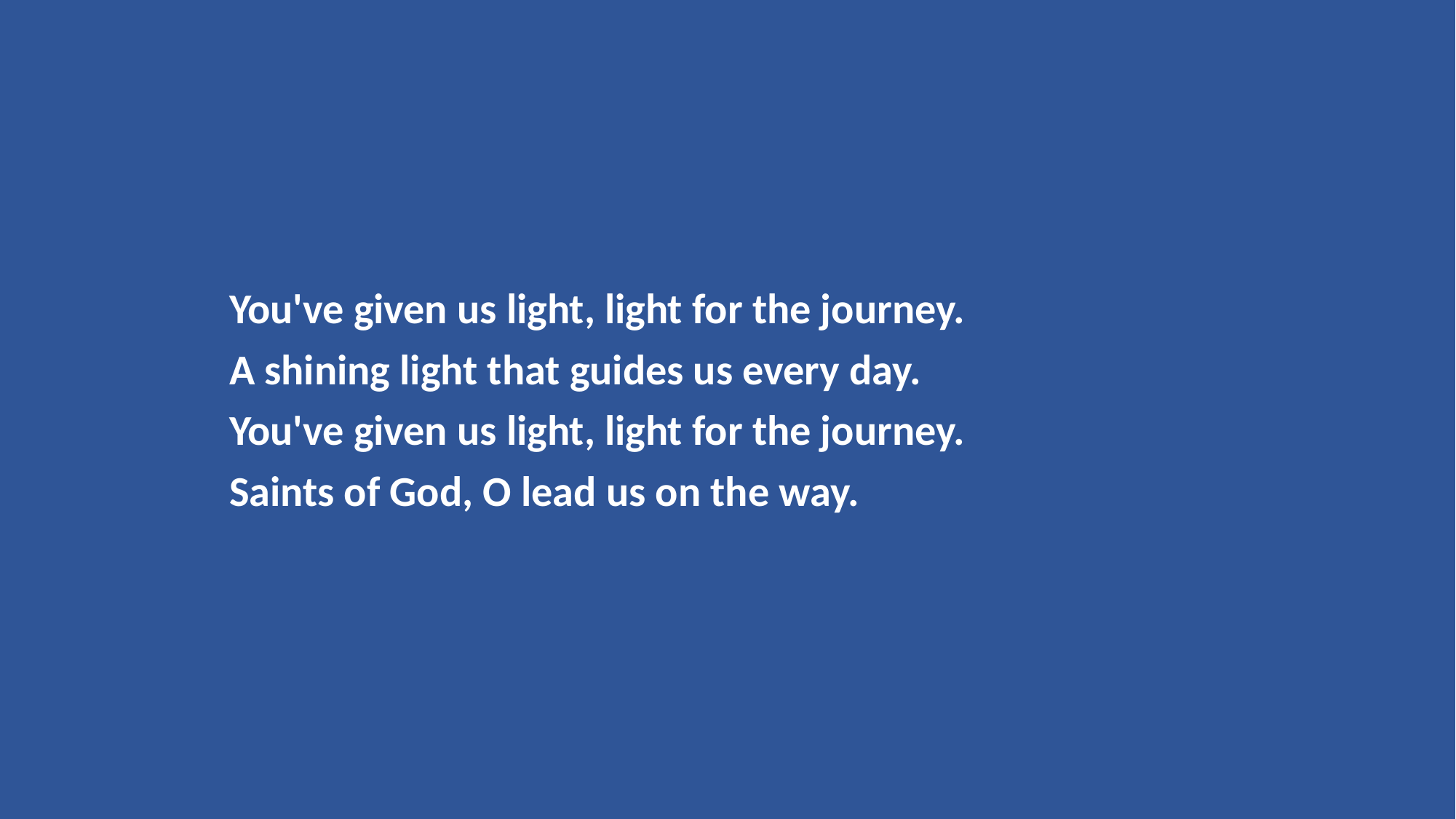

You've given us light, light for the journey.
A shining light that guides us every day.
You've given us light, light for the journey.
Saints of God, O lead us on the way.